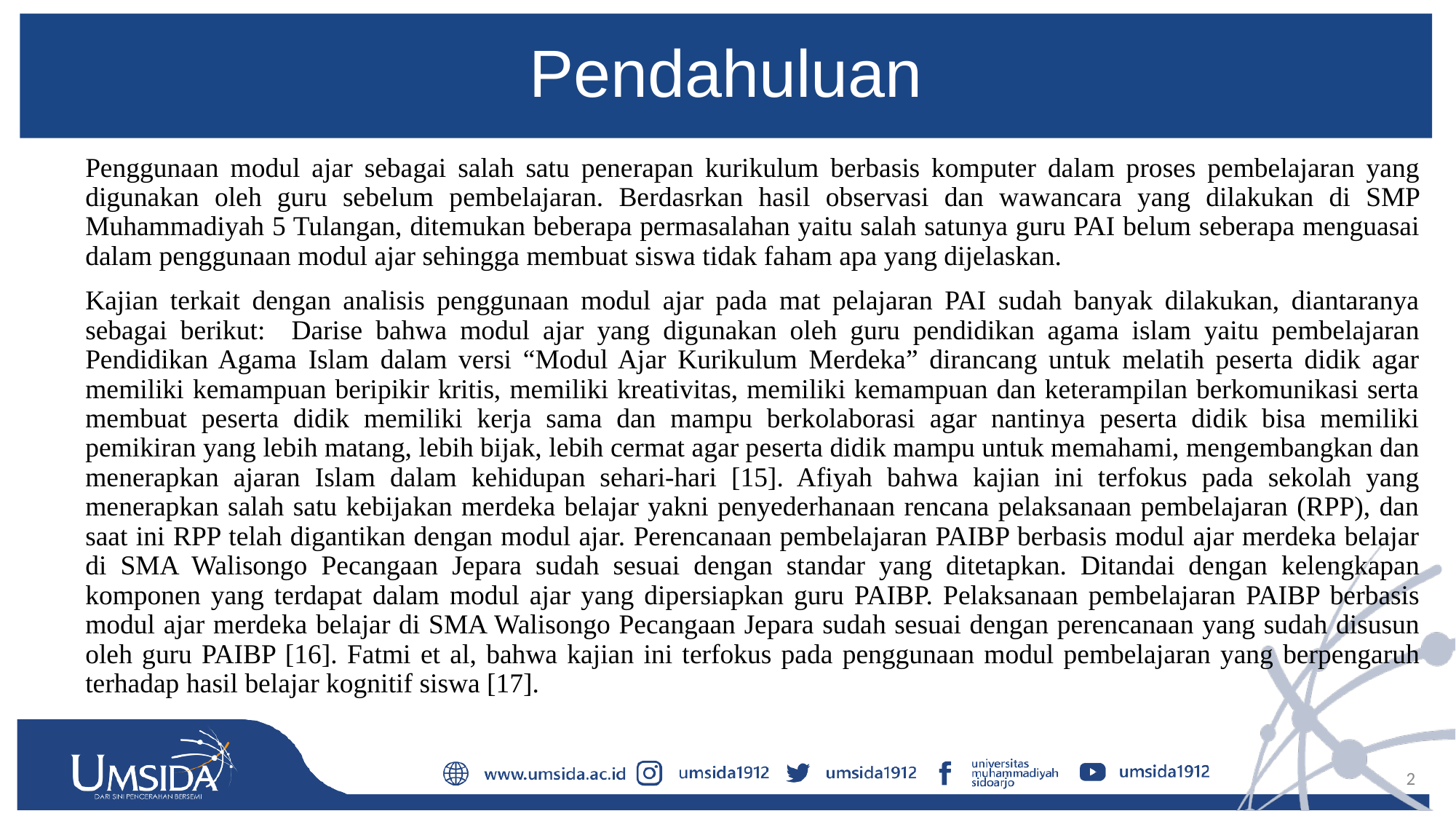

# Pendahuluan
	Penggunaan modul ajar sebagai salah satu penerapan kurikulum berbasis komputer dalam proses pembelajaran yang digunakan oleh guru sebelum pembelajaran. Berdasrkan hasil observasi dan wawancara yang dilakukan di SMP Muhammadiyah 5 Tulangan, ditemukan beberapa permasalahan yaitu salah satunya guru PAI belum seberapa menguasai dalam penggunaan modul ajar sehingga membuat siswa tidak faham apa yang dijelaskan.
	Kajian terkait dengan analisis penggunaan modul ajar pada mat pelajaran PAI sudah banyak dilakukan, diantaranya sebagai berikut:  Darise bahwa modul ajar yang digunakan oleh guru pendidikan agama islam yaitu pembelajaran Pendidikan Agama Islam dalam versi “Modul Ajar Kurikulum Merdeka” dirancang untuk melatih peserta didik agar memiliki kemampuan beripikir kritis, memiliki kreativitas, memiliki kemampuan dan keterampilan berkomunikasi serta membuat peserta didik memiliki kerja sama dan mampu berkolaborasi agar nantinya peserta didik bisa memiliki pemikiran yang lebih matang, lebih bijak, lebih cermat agar peserta didik mampu untuk memahami, mengembangkan dan menerapkan ajaran Islam dalam kehidupan sehari-hari [15]. Afiyah bahwa kajian ini terfokus pada sekolah yang menerapkan salah satu kebijakan merdeka belajar yakni penyederhanaan rencana pelaksanaan pembelajaran (RPP), dan saat ini RPP telah digantikan dengan modul ajar. Perencanaan pembelajaran PAIBP berbasis modul ajar merdeka belajar di SMA Walisongo Pecangaan Jepara sudah sesuai dengan standar yang ditetapkan. Ditandai dengan kelengkapan komponen yang terdapat dalam modul ajar yang dipersiapkan guru PAIBP. Pelaksanaan pembelajaran PAIBP berbasis modul ajar merdeka belajar di SMA Walisongo Pecangaan Jepara sudah sesuai dengan perencanaan yang sudah disusun oleh guru PAIBP [16]. Fatmi et al, bahwa kajian ini terfokus pada penggunaan modul pembelajaran yang berpengaruh terhadap hasil belajar kognitif siswa [17].